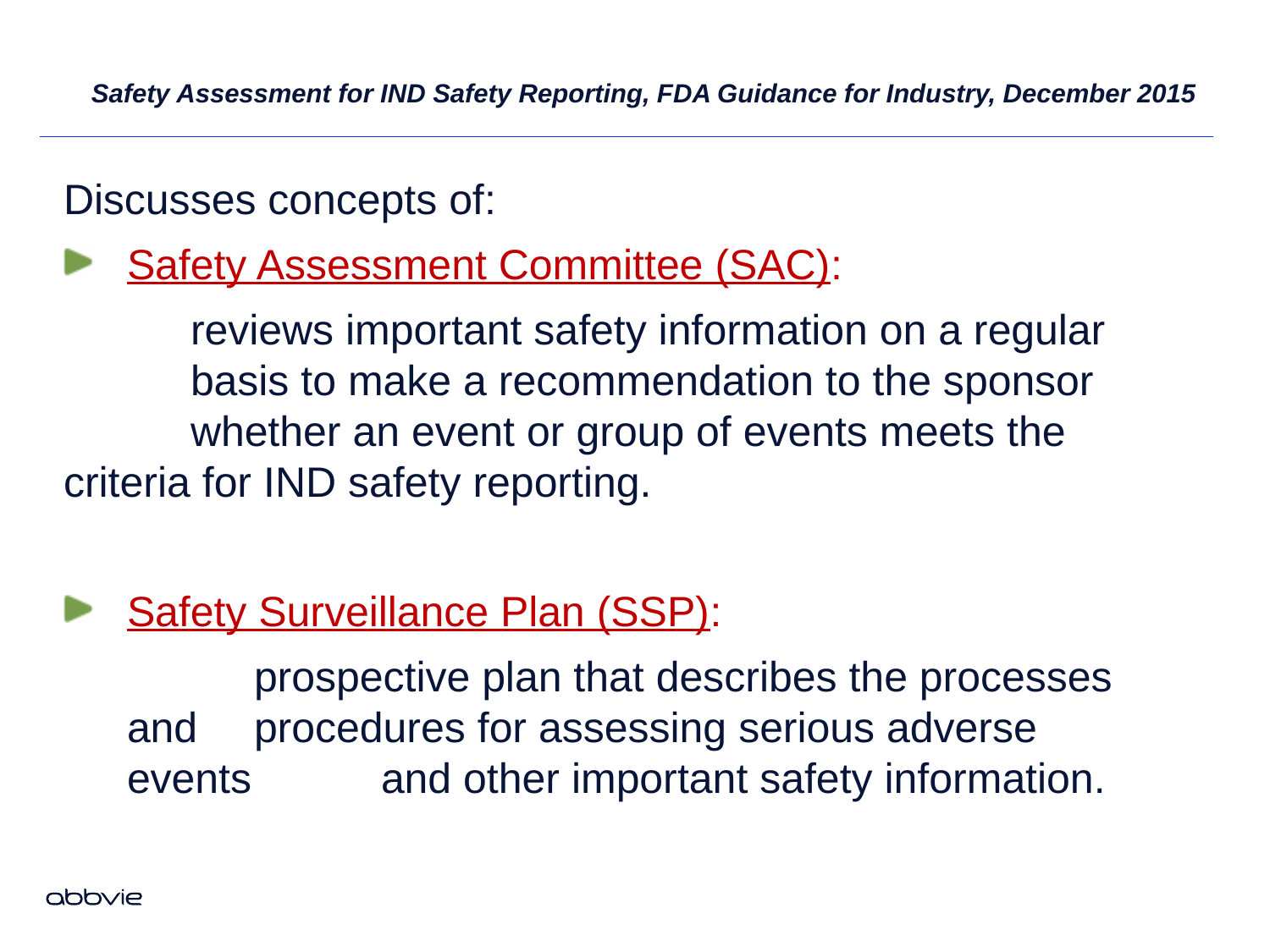

# Safety Assessment for IND Safety Reporting, FDA Guidance for Industry, December 2015
Discusses concepts of:
Safety Assessment Committee (SAC):
	reviews important safety information on a regular 	basis to make a recommendation to the sponsor 	whether an event or group of events meets the 	criteria for IND safety reporting.

Safety Surveillance Plan (SSP):
	prospective plan that describes the processes and 	procedures for assessing serious adverse events 	and other important safety information.